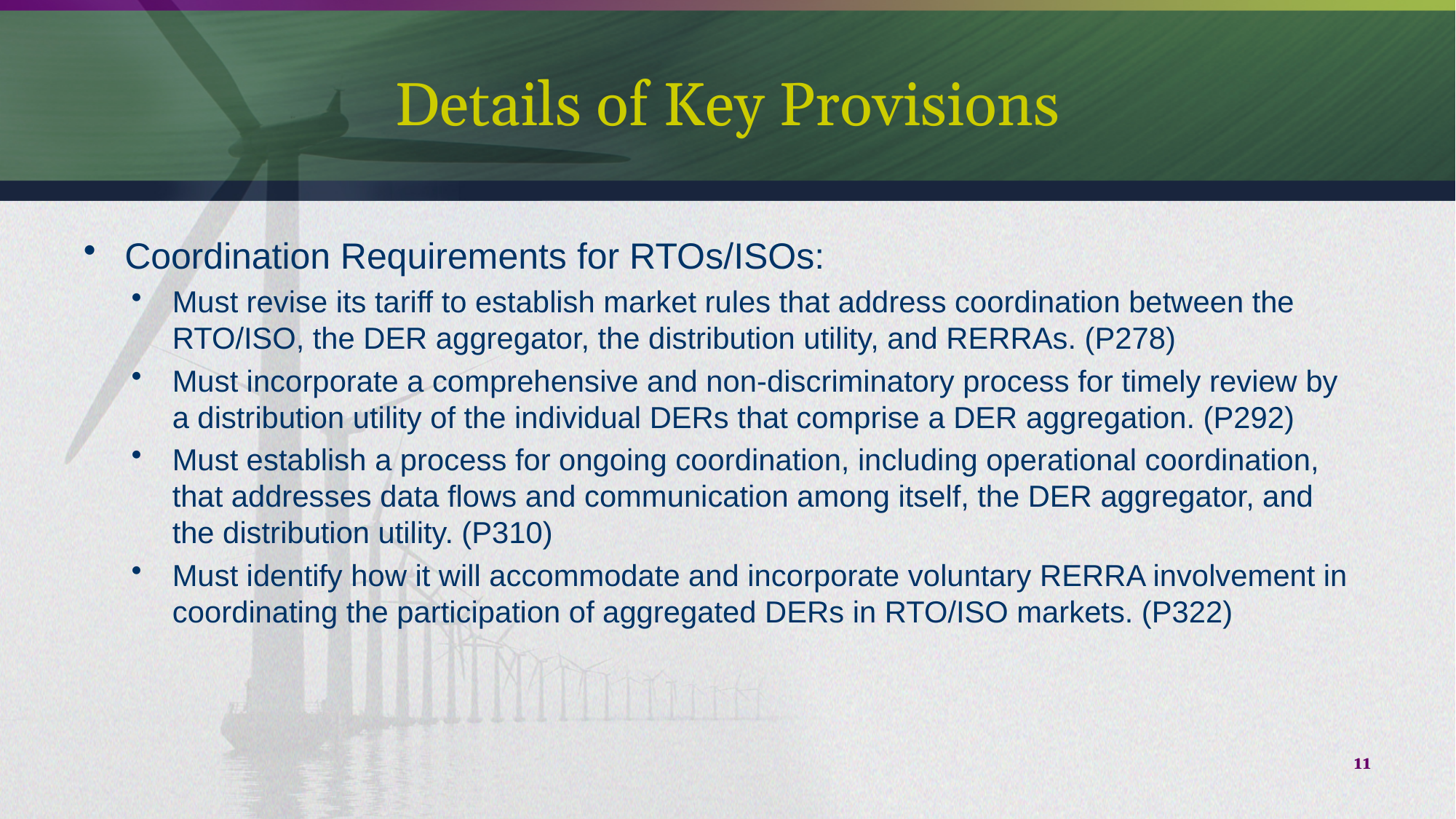

# Details of Key Provisions
Coordination Requirements for RTOs/ISOs:
Must revise its tariff to establish market rules that address coordination between the RTO/ISO, the DER aggregator, the distribution utility, and RERRAs. (P278)
Must incorporate a comprehensive and non-discriminatory process for timely review by a distribution utility of the individual DERs that comprise a DER aggregation. (P292)
Must establish a process for ongoing coordination, including operational coordination, that addresses data flows and communication among itself, the DER aggregator, and the distribution utility. (P310)
Must identify how it will accommodate and incorporate voluntary RERRA involvement in coordinating the participation of aggregated DERs in RTO/ISO markets. (P322)

11